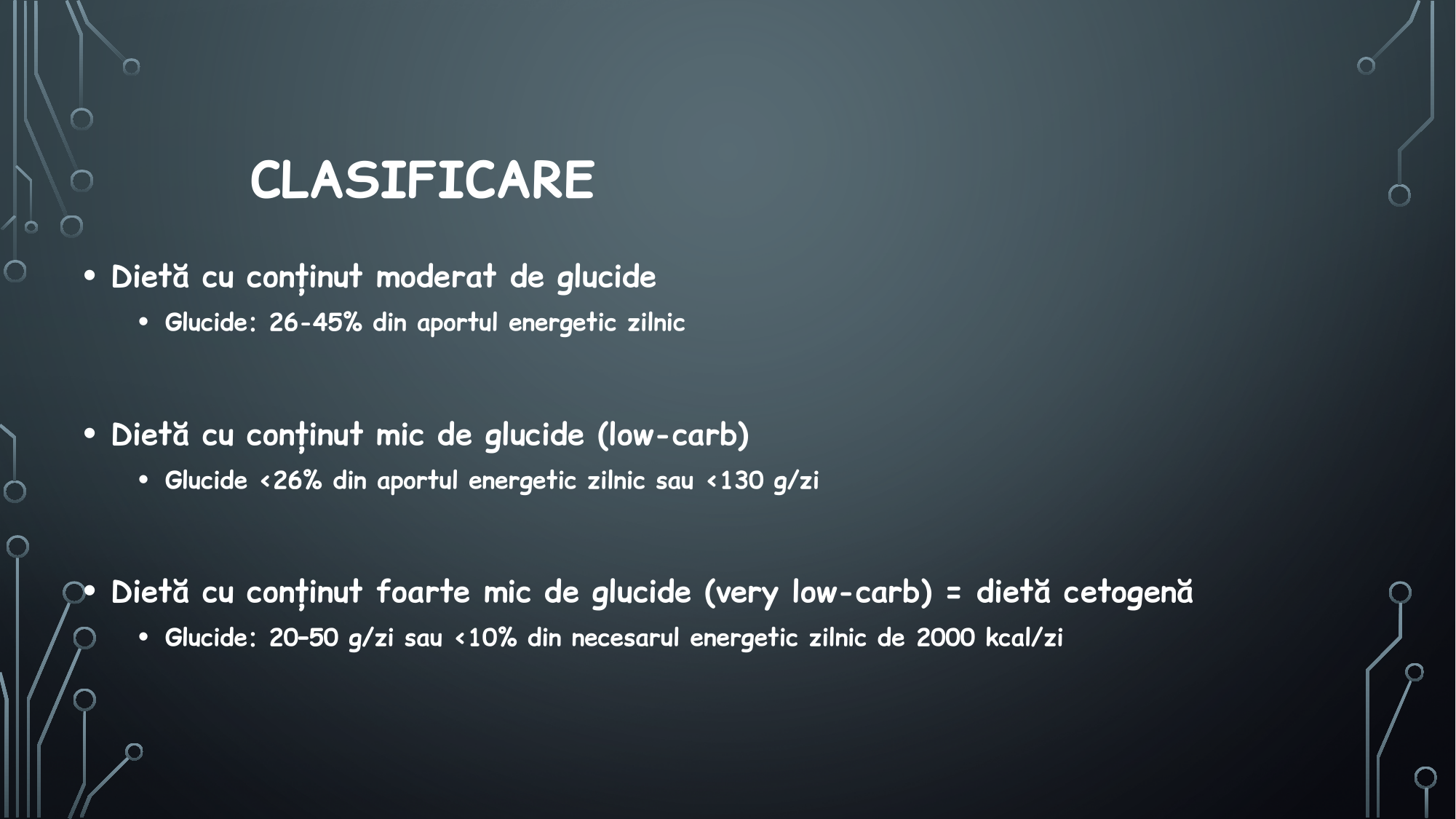

# Clasificare
Dietă cu conținut moderat de glucide
Glucide: 26-45% din aportul energetic zilnic

Dietă cu conținut mic de glucide (low-carb)
Glucide <26% din aportul energetic zilnic sau <130 g/zi

Dietă cu conținut foarte mic de glucide (very low-carb) = dietă cetogenă
Glucide: 20–50 g/zi sau <10% din necesarul energetic zilnic de 2000 kcal/zi